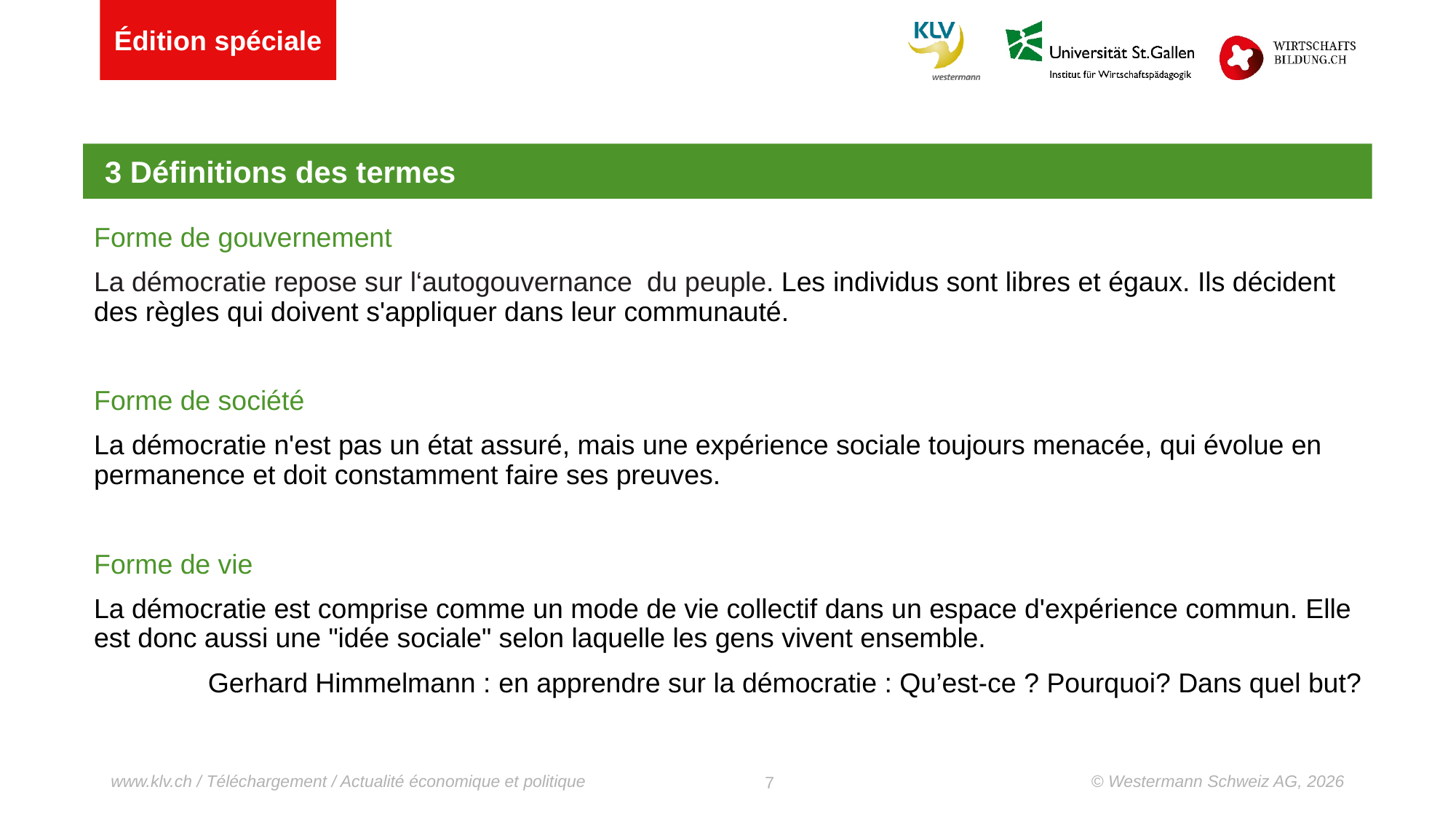

3 Définitions des termes
Forme de gouvernement
La démocratie repose sur l‘autogouvernance  du peuple. Les individus sont libres et égaux. Ils décident des règles qui doivent s'appliquer dans leur communauté.

Forme de société
La démocratie n'est pas un état assuré, mais une expérience sociale toujours menacée, qui évolue en permanence et doit constamment faire ses preuves.

Forme de vie
La démocratie est comprise comme un mode de vie collectif dans un espace d'expérience commun. Elle est donc aussi une "idée sociale" selon laquelle les gens vivent ensemble.
Gerhard Himmelmann : en apprendre sur la démocratie : Qu’est-ce ? Pourquoi? Dans quel but?
www.klv.ch / Téléchargement / Actualité économique et politique
© Westermann Schweiz AG, 2026
7